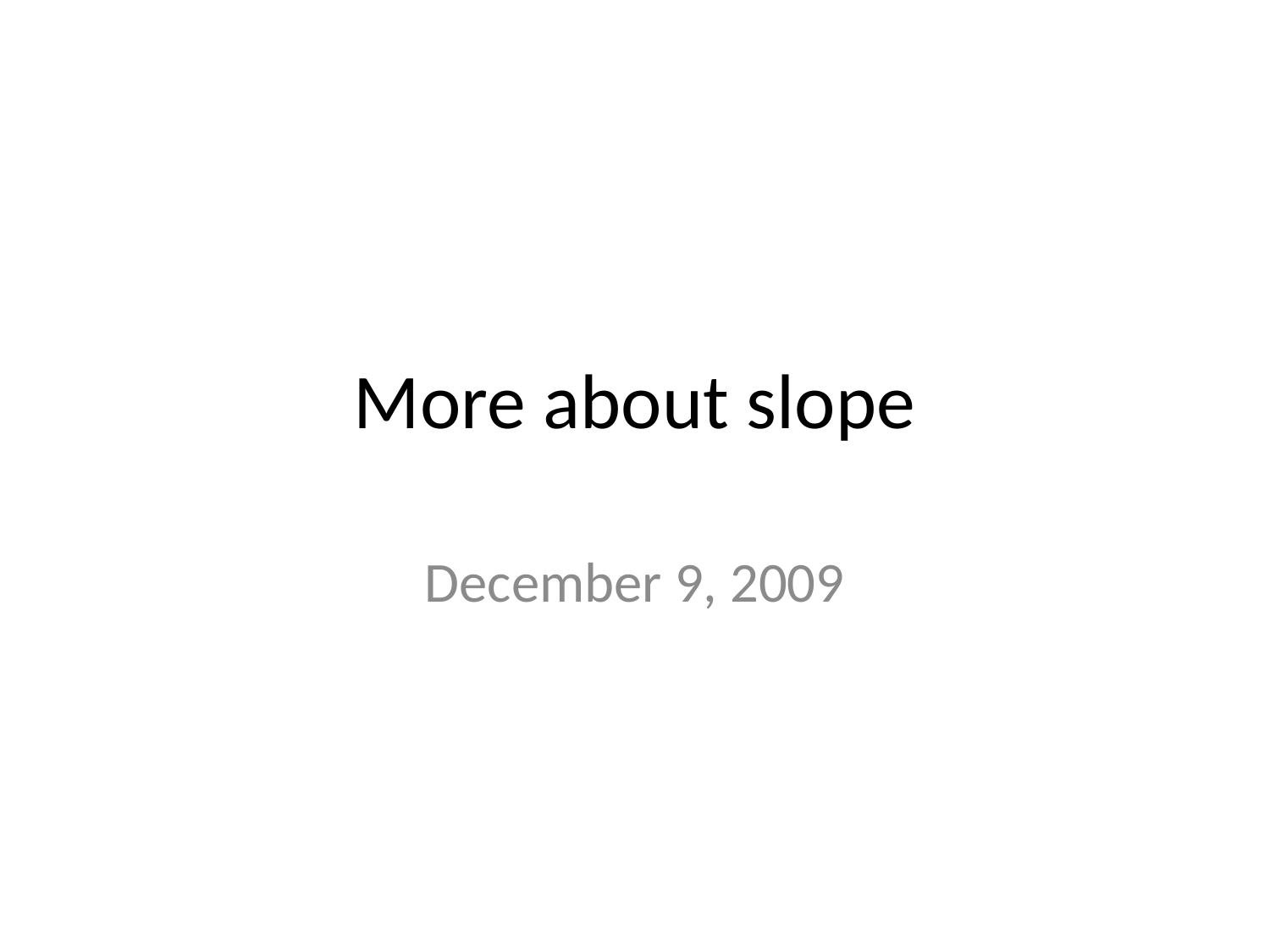

# More about slope
December 9, 2009